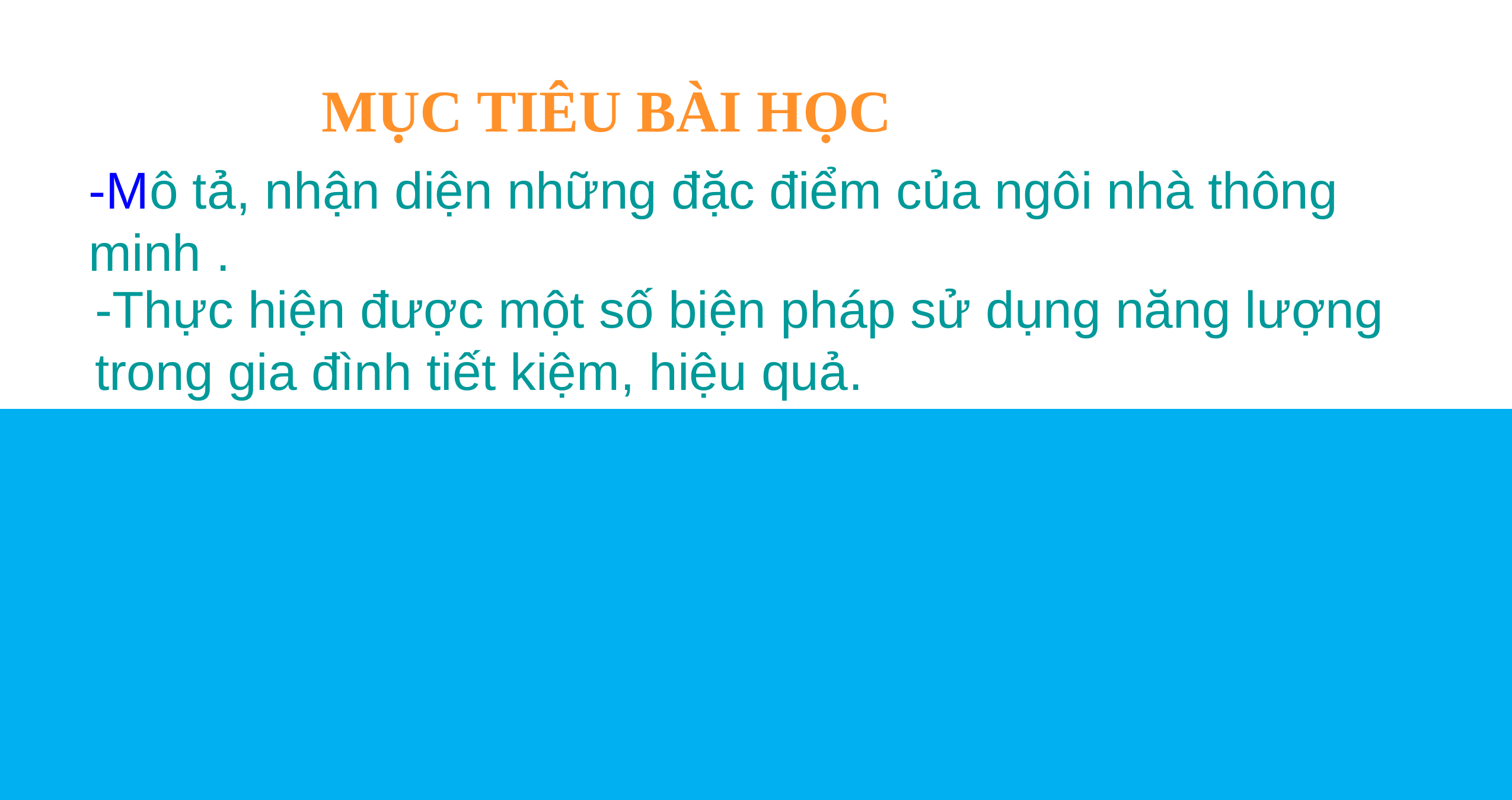

MỤC TIÊU BÀI HỌC
-Mô tả, nhận diện những đặc điểm của ngôi nhà thông minh .
-Thực hiện được một số biện pháp sử dụng năng lượng trong gia đình tiết kiệm, hiệu quả.